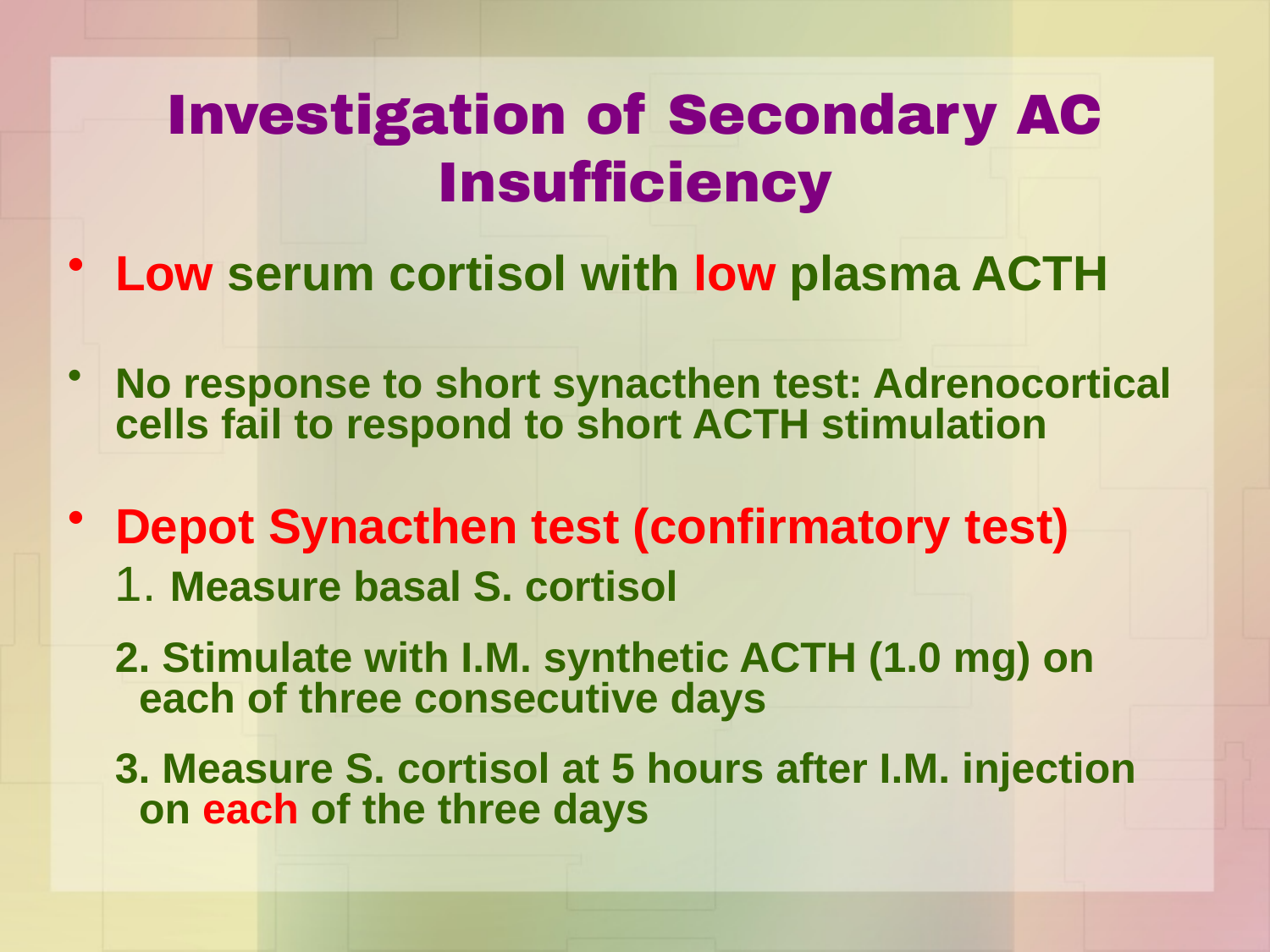

# Investigation of Secondary AC Insufficiency
Low serum cortisol with low plasma ACTH

No response to short synacthen test: Adrenocortical cells fail to respond to short ACTH stimulation

Depot Synacthen test (confirmatory test)
 Measure basal S. cortisol
 Stimulate with I.M. synthetic ACTH (1.0 mg) on each of three consecutive days
 Measure S. cortisol at 5 hours after I.M. injection on each of the three days